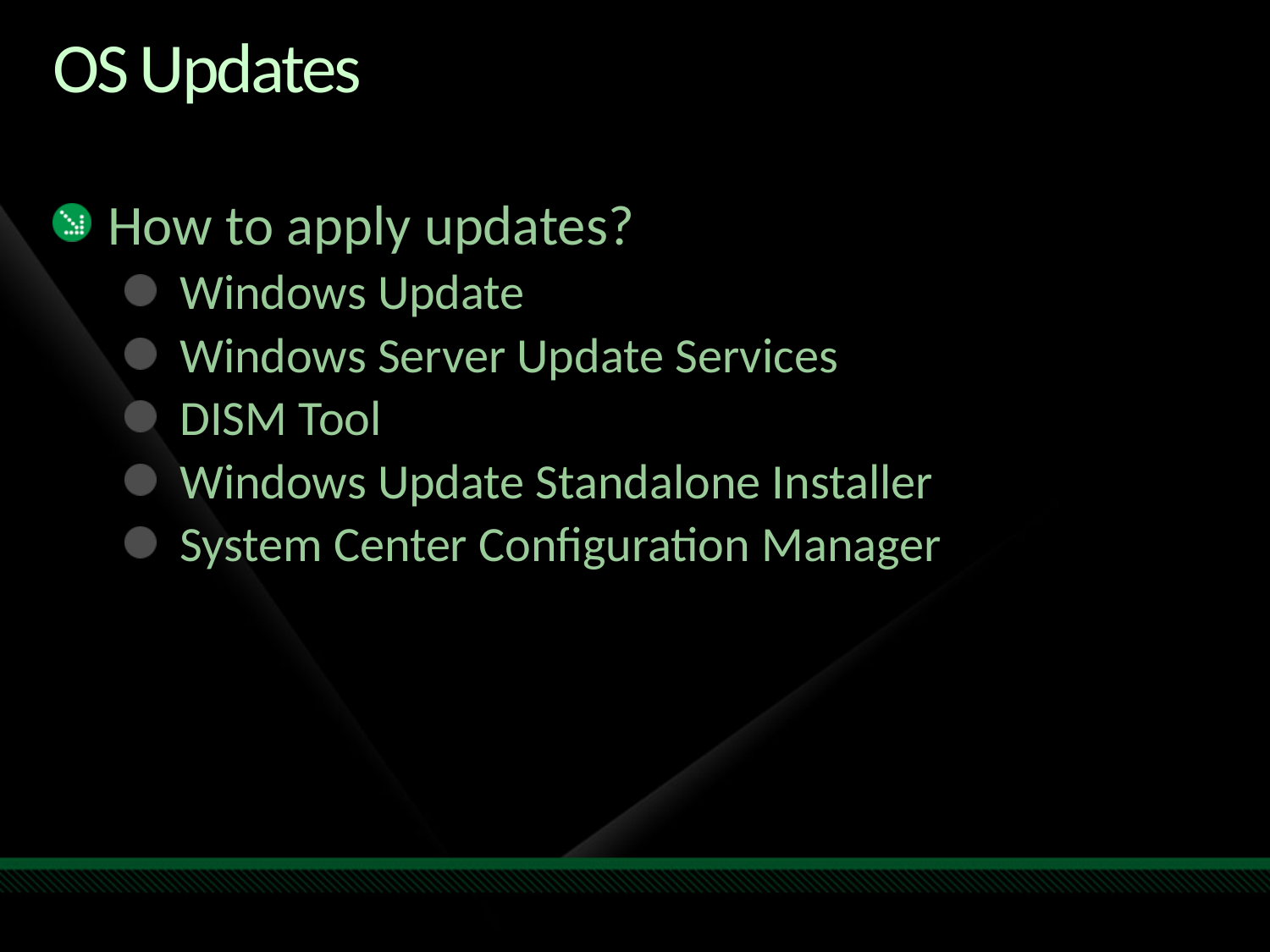

# OS Updates
How to apply updates?
Windows Update
Windows Server Update Services
DISM Tool
Windows Update Standalone Installer
System Center Configuration Manager